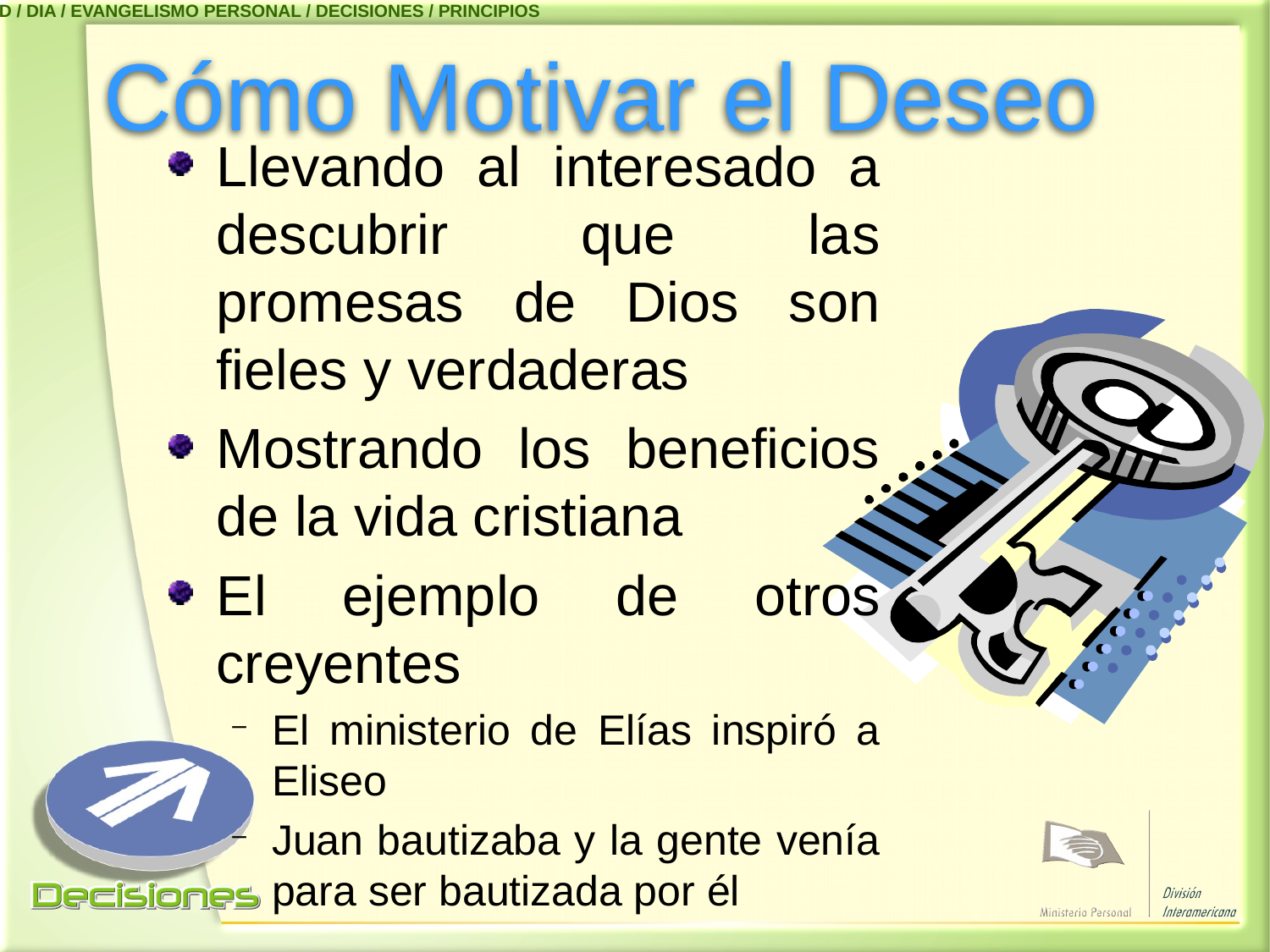

IASD / DIA / EVANGELISMO PERSONAL / DECISIONES / PRINCIPIOS
# Cómo Motivar el Deseo
Llevando al interesado a descubrir que las promesas de Dios son fieles y verdaderas
Mostrando los beneficios de la vida cristiana
El ejemplo de otros creyentes
El ministerio de Elías inspiró a Eliseo
Juan bautizaba y la gente venía para ser bautizada por él